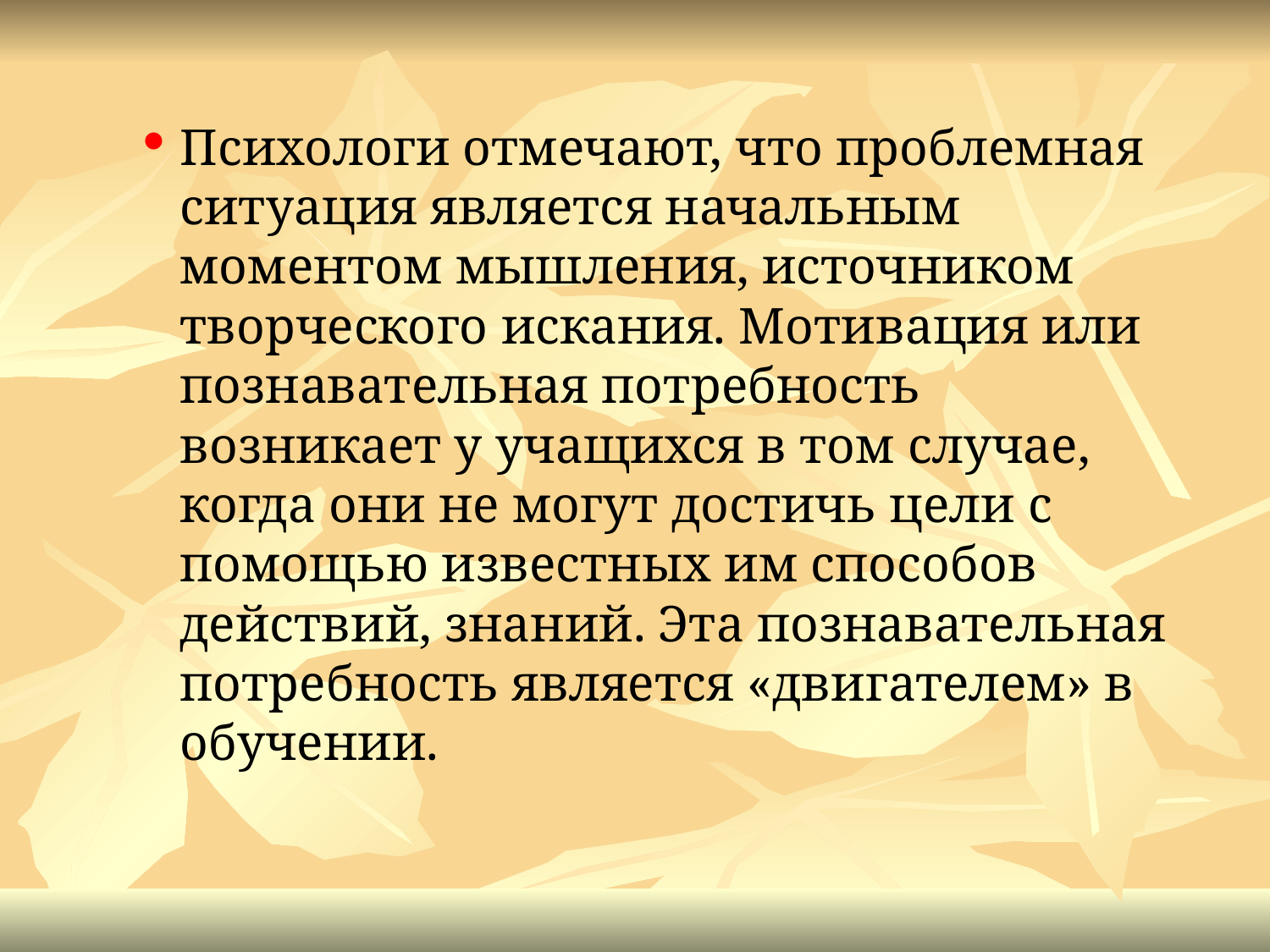

Психологи отмечают, что проблемная ситуация является начальным моментом мышления, источником творческого искания. Мотивация или познавательная потребность возникает у учащихся в том случае, когда они не могут достичь цели с помощью известных им способов действий, знаний. Эта познавательная потребность является «двигателем» в обучении.